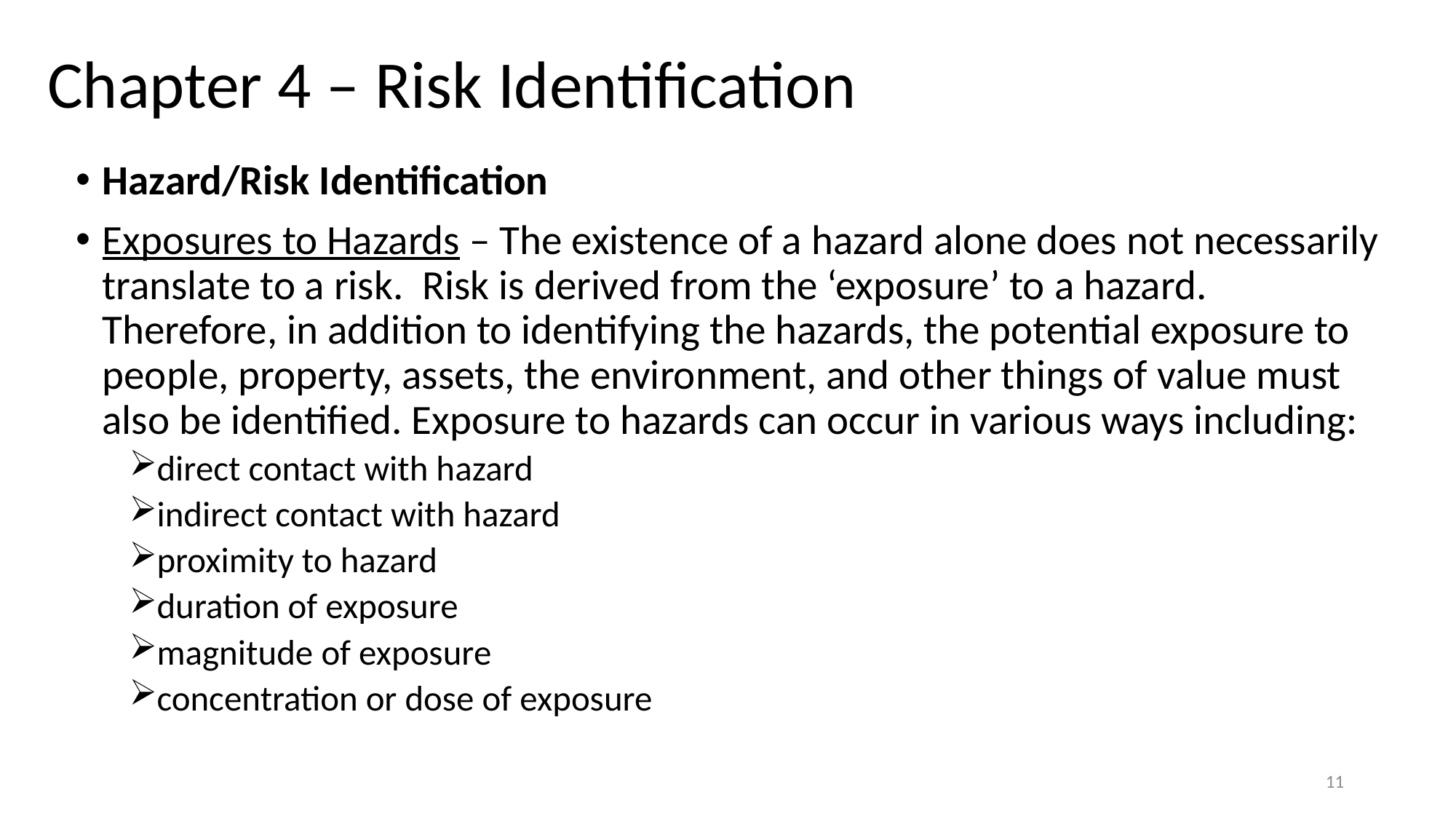

# Chapter 4 – Risk Identification
Hazard/Risk Identification
Exposures to Hazards – The existence of a hazard alone does not necessarily translate to a risk.  Risk is derived from the ‘exposure’ to a hazard. Therefore, in addition to identifying the hazards, the potential exposure to people, property, assets, the environment, and other things of value must also be identified. Exposure to hazards can occur in various ways including:
direct contact with hazard
indirect contact with hazard
proximity to hazard
duration of exposure
magnitude of exposure
concentration or dose of exposure
11